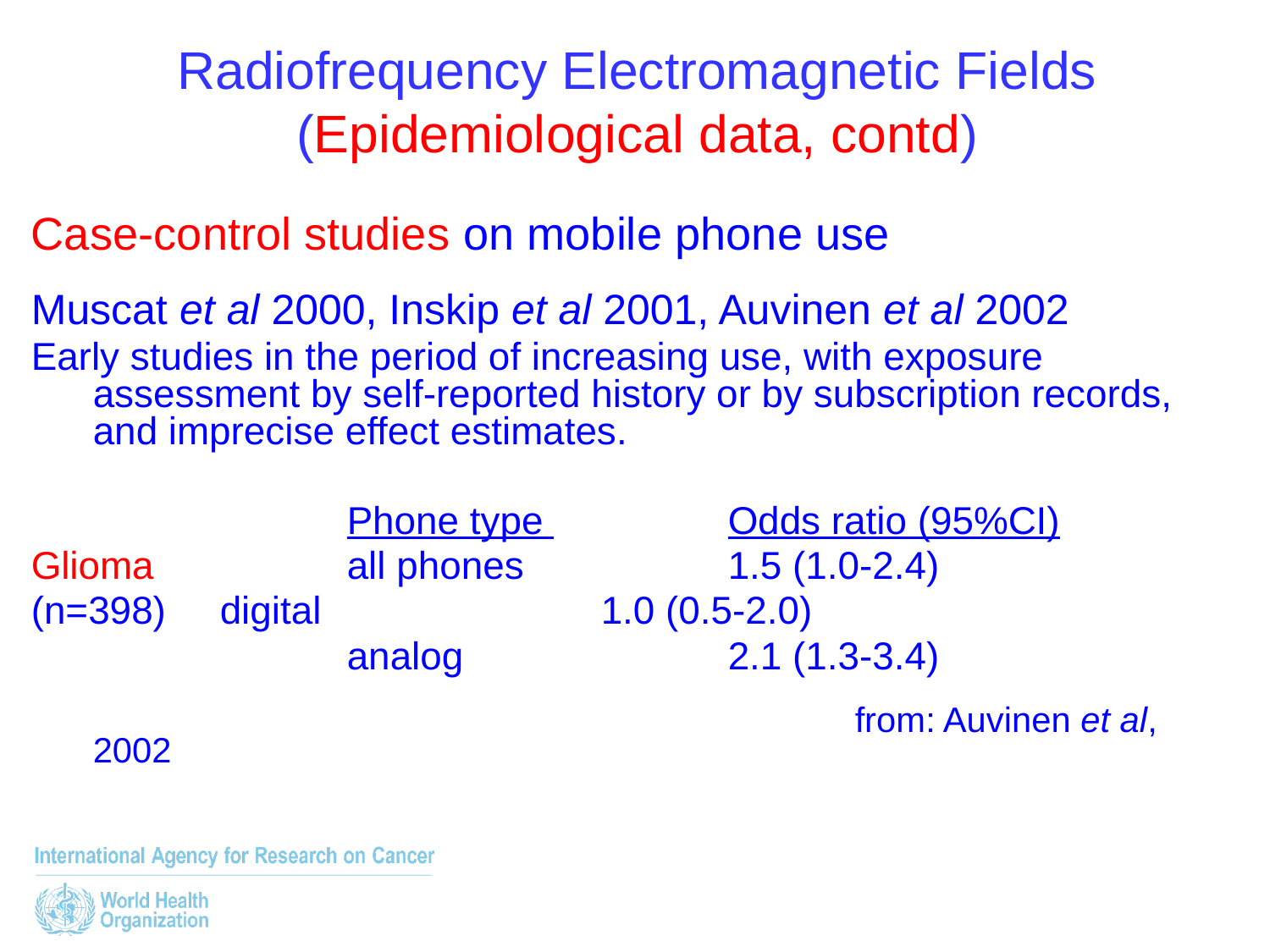

Radiofrequency Electromagnetic Fields
(Epidemiological data, contd)
Case-control studies on mobile phone use

Muscat et al 2000, Inskip et al 2001, Auvinen et al 2002
Early studies in the period of increasing use, with exposure assessment by self-reported history or by subscription records, and imprecise effect estimates.

			Phone type 		Odds ratio (95%CI)
Glioma		all phones		1.5 (1.0-2.4)
(n=398)	digital			1.0 (0.5-2.0)
			analog			2.1 (1.3-3.4)

							from: Auvinen et al, 2002